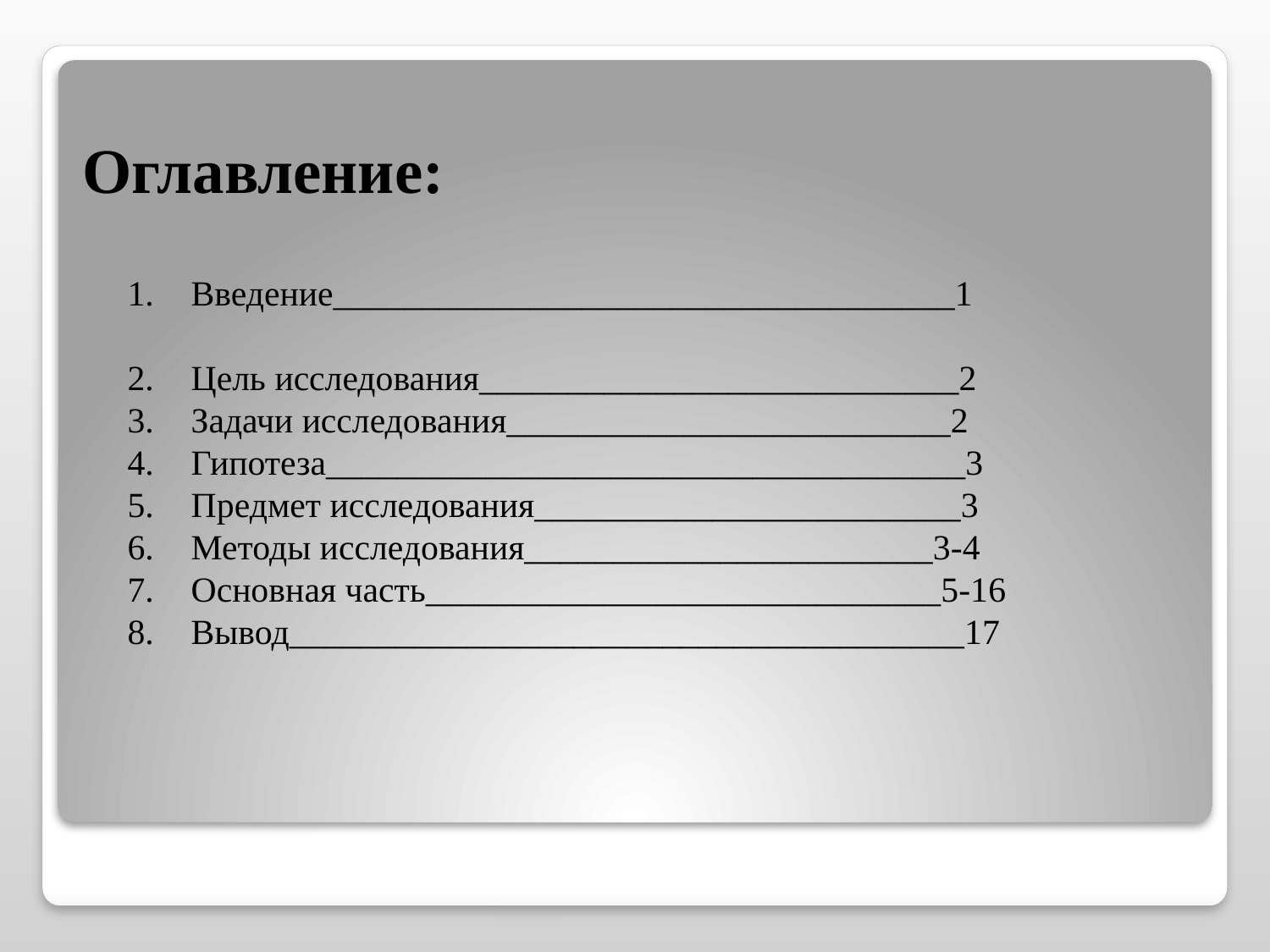

# Оглавление:
Введение___________________________________1
Цель исследования___________________________2
Задачи исследования_________________________2
Гипотеза____________________________________3
Предмет исследования________________________3
Методы исследования_______________________3-4
Основная часть_____________________________5-16
Вывод______________________________________17